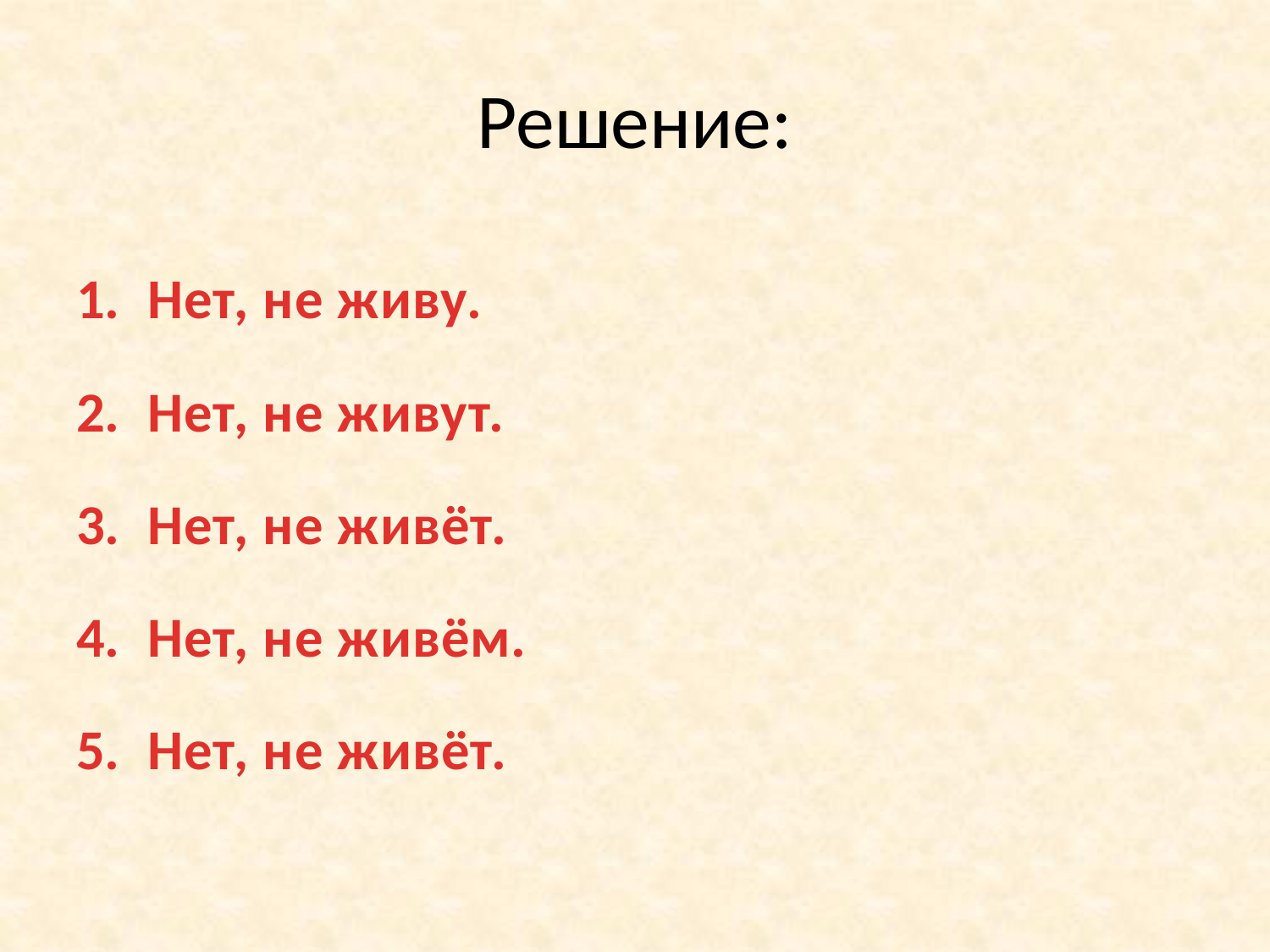

# Решение:
Нет, не живу.
Нет, не живут.
Нет, не живёт.
Нет, не живём.
Нет, не живёт.